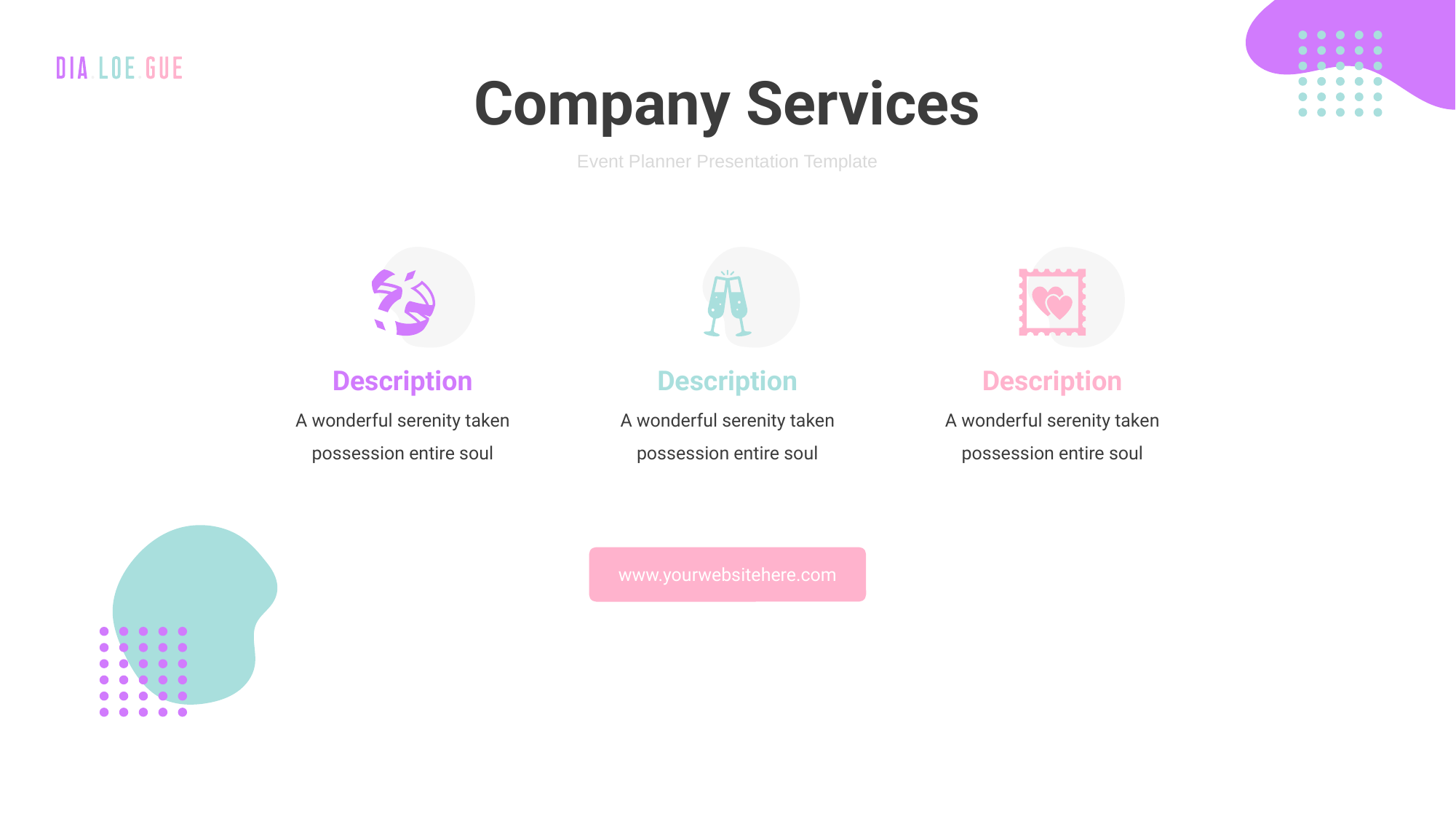

# Company Services
Event Planner Presentation Template

Description
Description
Description
A wonderful serenity taken possession entire soul
A wonderful serenity taken possession entire soul
A wonderful serenity taken possession entire soul

www.yourwebsitehere.com